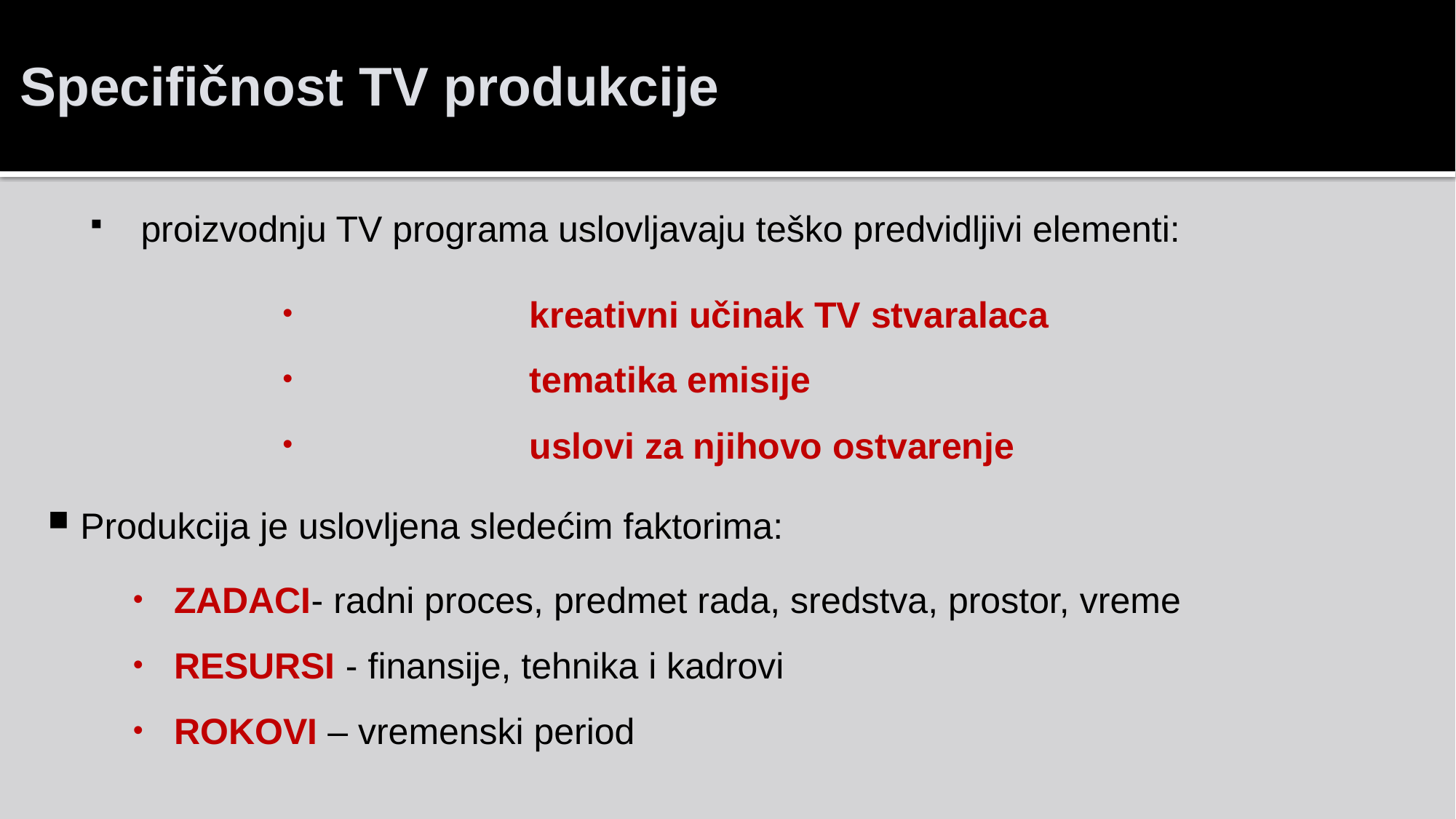

# Specifičnost TV produkcije

 proizvodnju TV programa uslovljavaju teško predvidljivi elementi:

	kreativni učinak TV stvaralaca
	tematika emisije
	uslovi za njihovo ostvarenje

Produkcija je uslovljena sledećim faktorima:

ZADACI- radni proces, predmet rada, sredstva, prostor, vreme
RESURSI - finansije, tehnika i kadrovi
ROKOVI – vremenski period